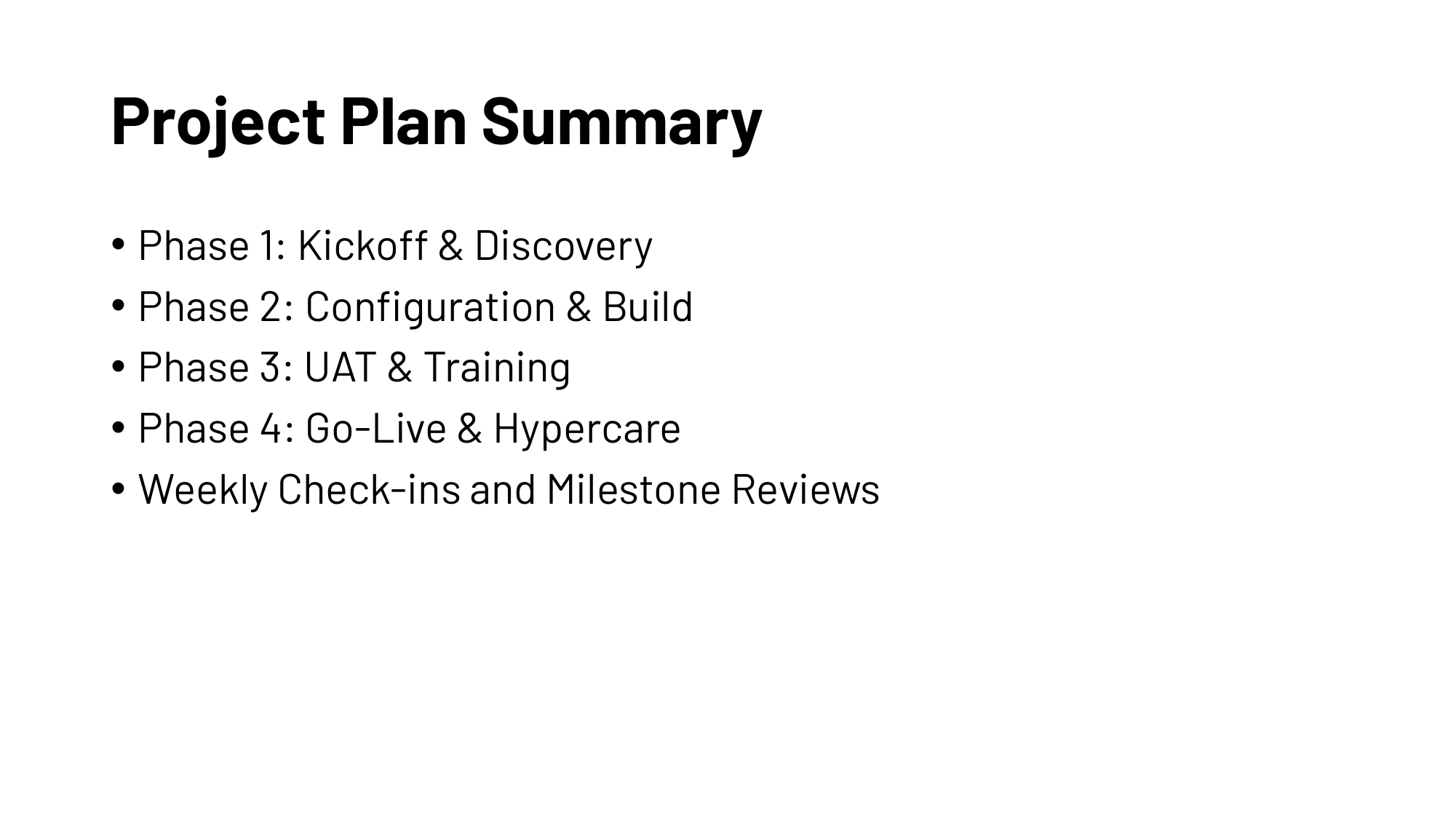

# Project Plan Summary
Phase 1: Kickoff & Discovery
Phase 2: Configuration & Build
Phase 3: UAT & Training
Phase 4: Go-Live & Hypercare
Weekly Check-ins and Milestone Reviews